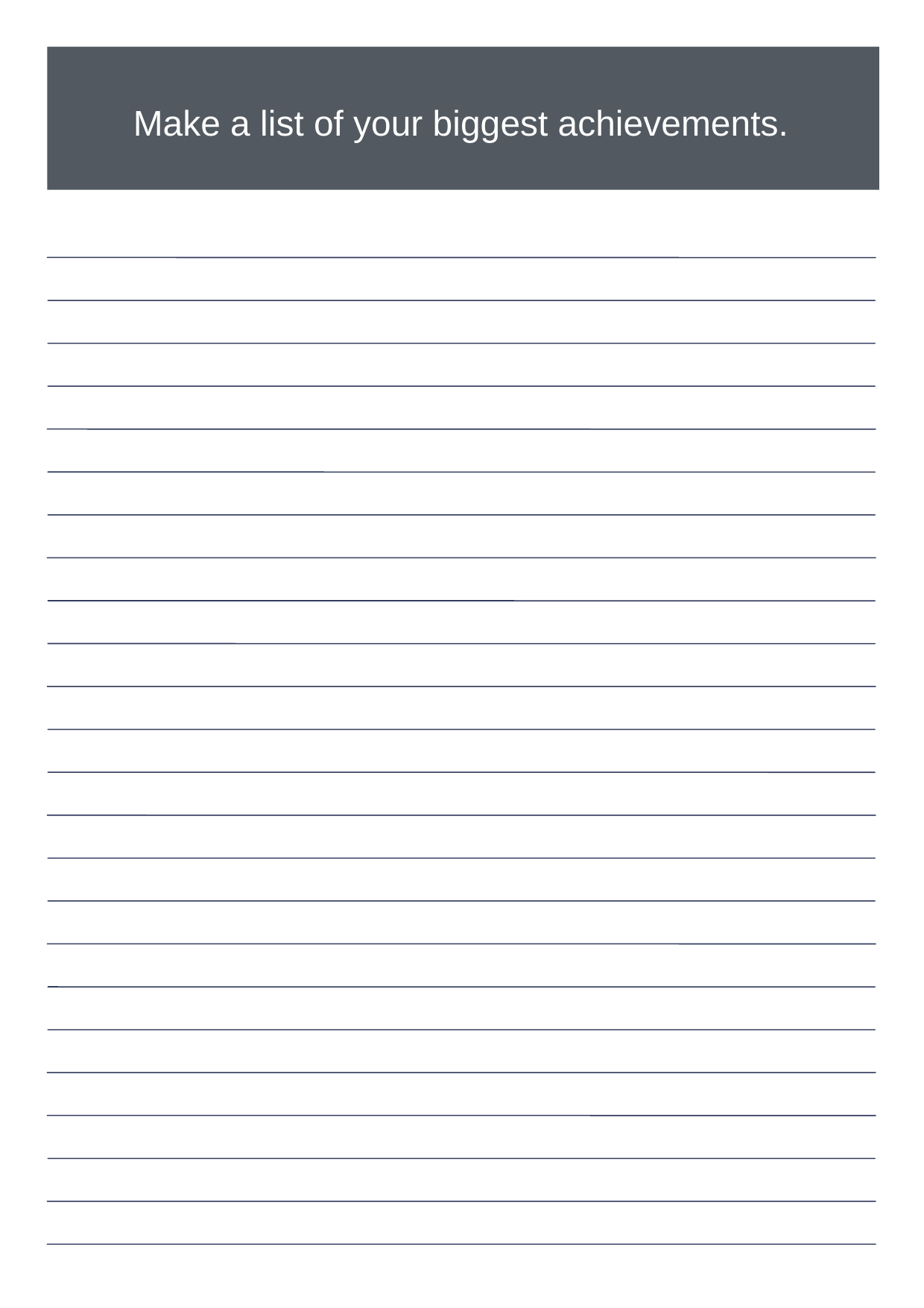

Make a list of your biggest achievements.